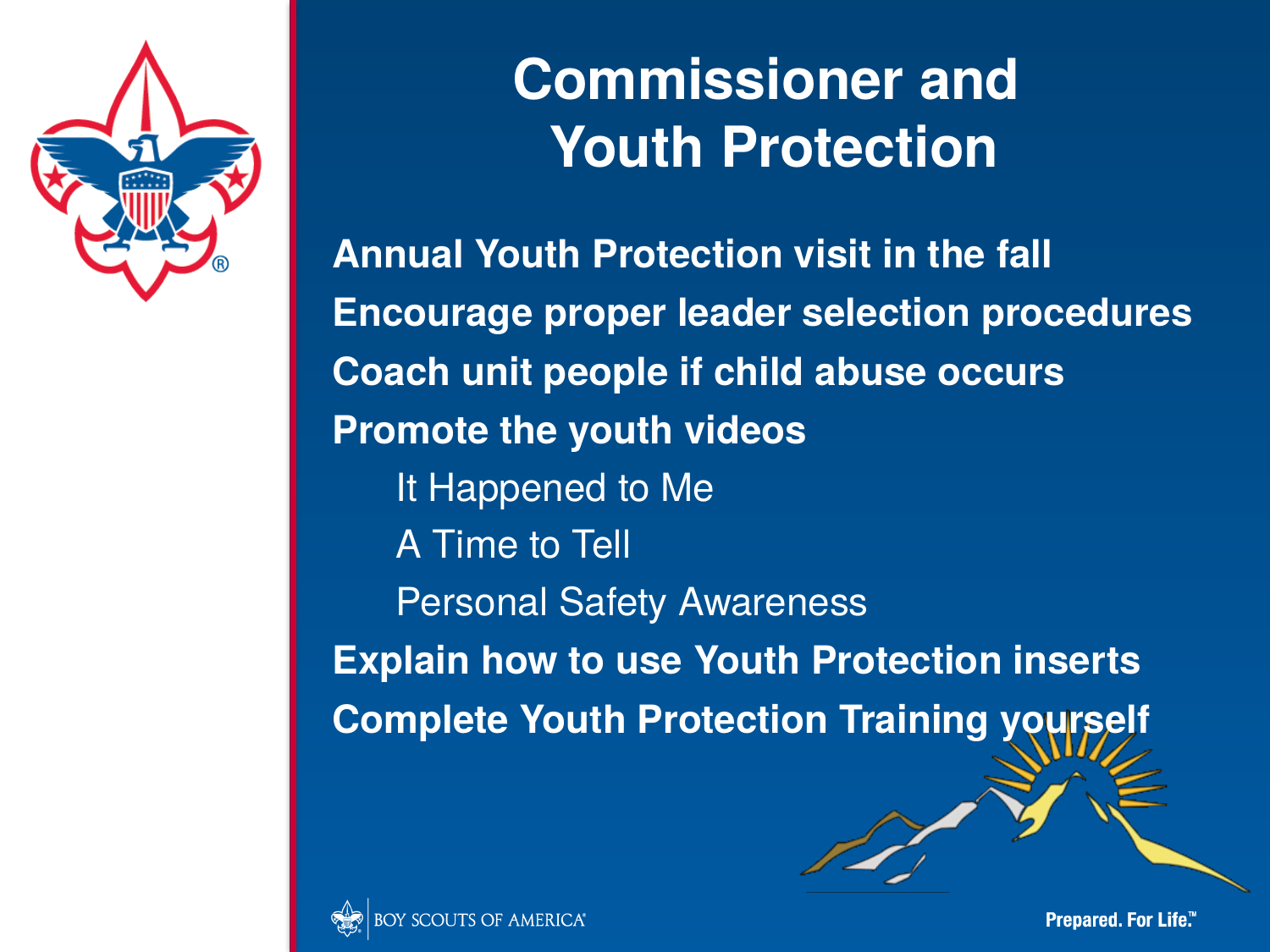

Commissioner and
Youth Protection
Annual Youth Protection visit in the fall
Encourage proper leader selection procedures
Coach unit people if child abuse occurs
Promote the youth videos
It Happened to Me
A Time to Tell
Personal Safety Awareness
Explain how to use Youth Protection inserts
Complete Youth Protection Training yourself